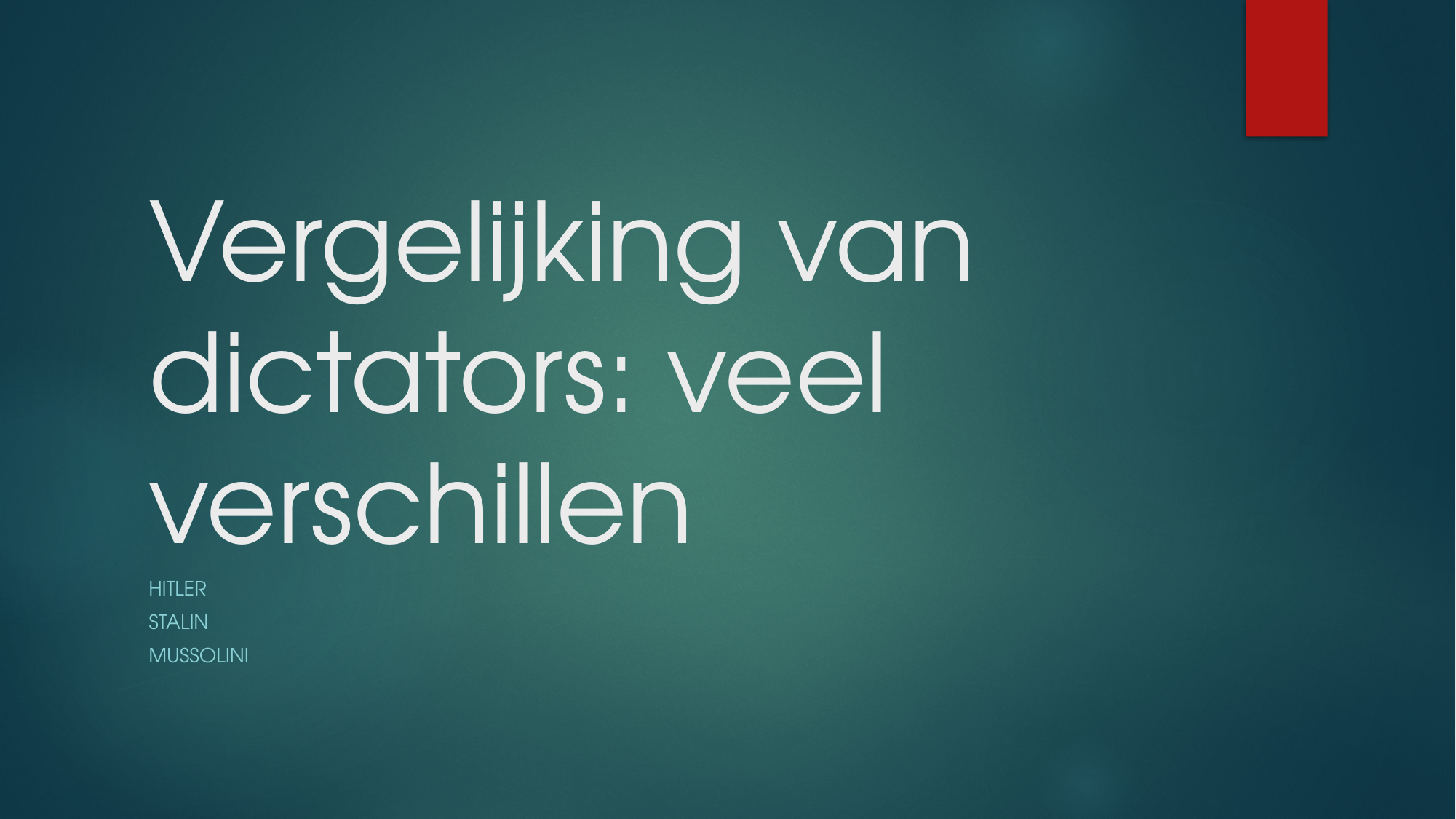

# Vergelijking van dictators: veel verschillen
Hitler
Stalin
Mussolini